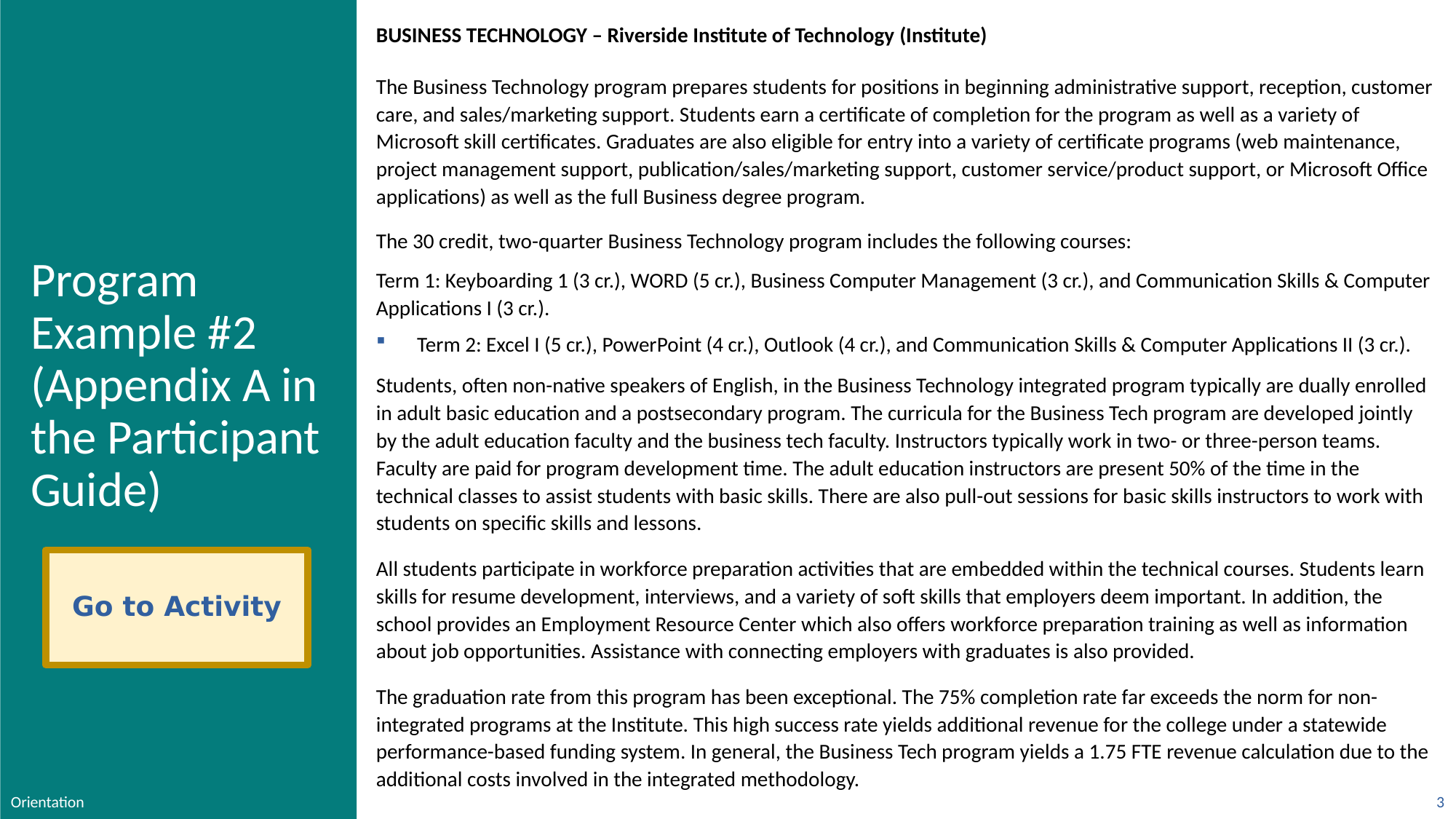

BUSINESS TECHNOLOGY – Riverside Institute of Technology (Institute)
The Business Technology program prepares students for positions in beginning administrative support, reception, customer care, and sales/marketing support. Students earn a certificate of completion for the program as well as a variety of Microsoft skill certificates. Graduates are also eligible for entry into a variety of certificate programs (web maintenance, project management support, publication/sales/marketing support, customer service/product support, or Microsoft Office applications) as well as the full Business degree program.
The 30 credit, two-quarter Business Technology program includes the following courses:
Term 1: Keyboarding 1 (3 cr.), WORD (5 cr.), Business Computer Management (3 cr.), and Communication Skills & Computer Applications I (3 cr.).
Term 2: Excel I (5 cr.), PowerPoint (4 cr.), Outlook (4 cr.), and Communication Skills & Computer Applications II (3 cr.).
Students, often non-native speakers of English, in the Business Technology integrated program typically are dually enrolled in adult basic education and a postsecondary program. The curricula for the Business Tech program are developed jointly by the adult education faculty and the business tech faculty. Instructors typically work in two- or three-person teams. Faculty are paid for program development time. The adult education instructors are present 50% of the time in the technical classes to assist students with basic skills. There are also pull-out sessions for basic skills instructors to work with students on specific skills and lessons.
All students participate in workforce preparation activities that are embedded within the technical courses. Students learn skills for resume development, interviews, and a variety of soft skills that employers deem important. In addition, the school provides an Employment Resource Center which also offers workforce preparation training as well as information about job opportunities. Assistance with connecting employers with graduates is also provided.
The graduation rate from this program has been exceptional. The 75% completion rate far exceeds the norm for non-integrated programs at the Institute. This high success rate yields additional revenue for the college under a statewide performance-based funding system. In general, the Business Tech program yields a 1.75 FTE revenue calculation due to the additional costs involved in the integrated methodology.
# Program Example #2 (Appendix A in the Participant Guide)
Go to Activity